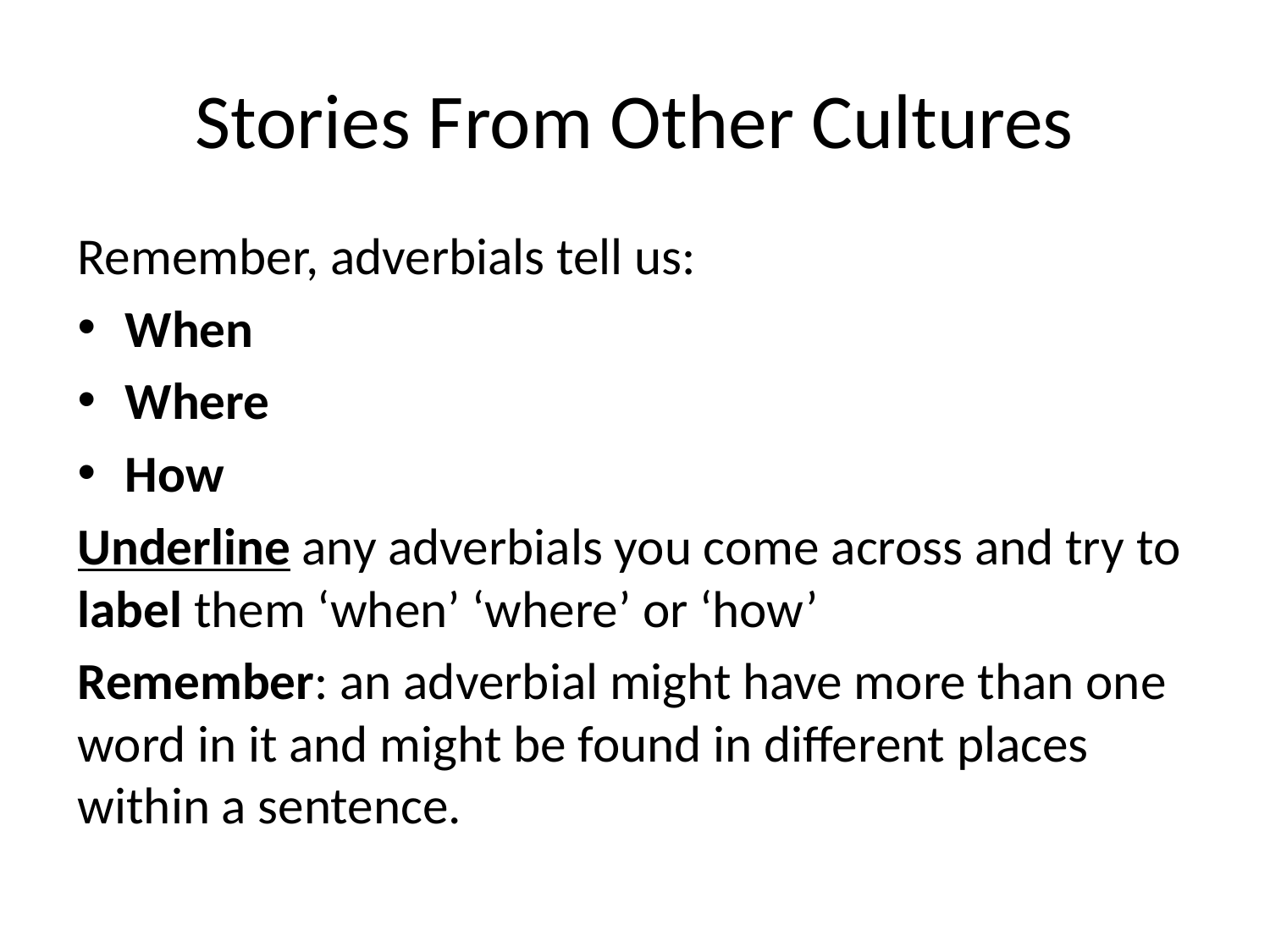

# Stories From Other Cultures
Remember, adverbials tell us:
When
Where
How
Underline any adverbials you come across and try to label them ‘when’ ‘where’ or ‘how’
Remember: an adverbial might have more than one word in it and might be found in different places within a sentence.